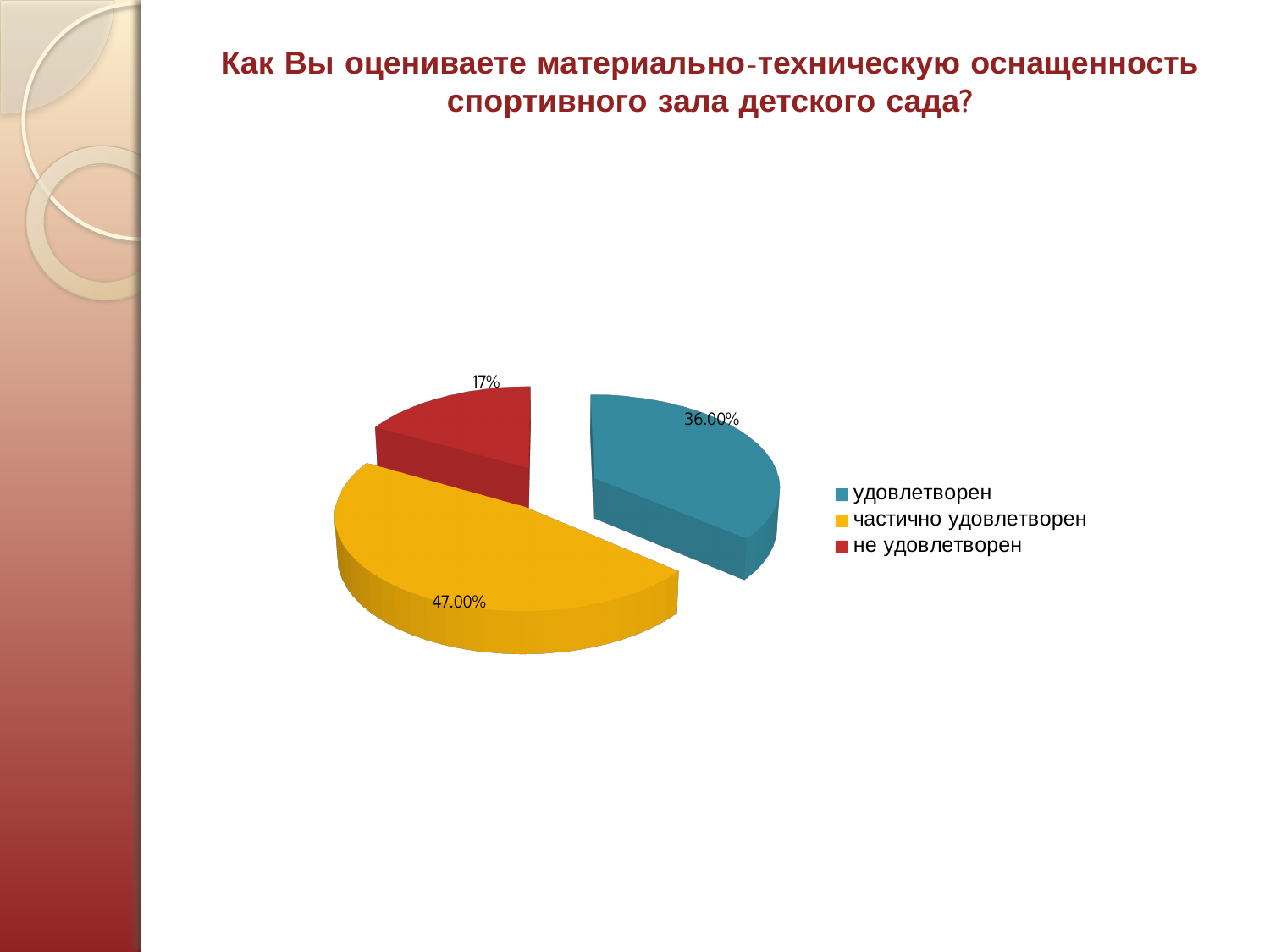

Как Вы оцениваете материально-техническую оснащенность спортивного зала детского сада?

[unsupported chart]

[unsupported chart]

[unsupported chart]

[unsupported chart]

[unsupported chart]

[unsupported chart]

[unsupported chart]